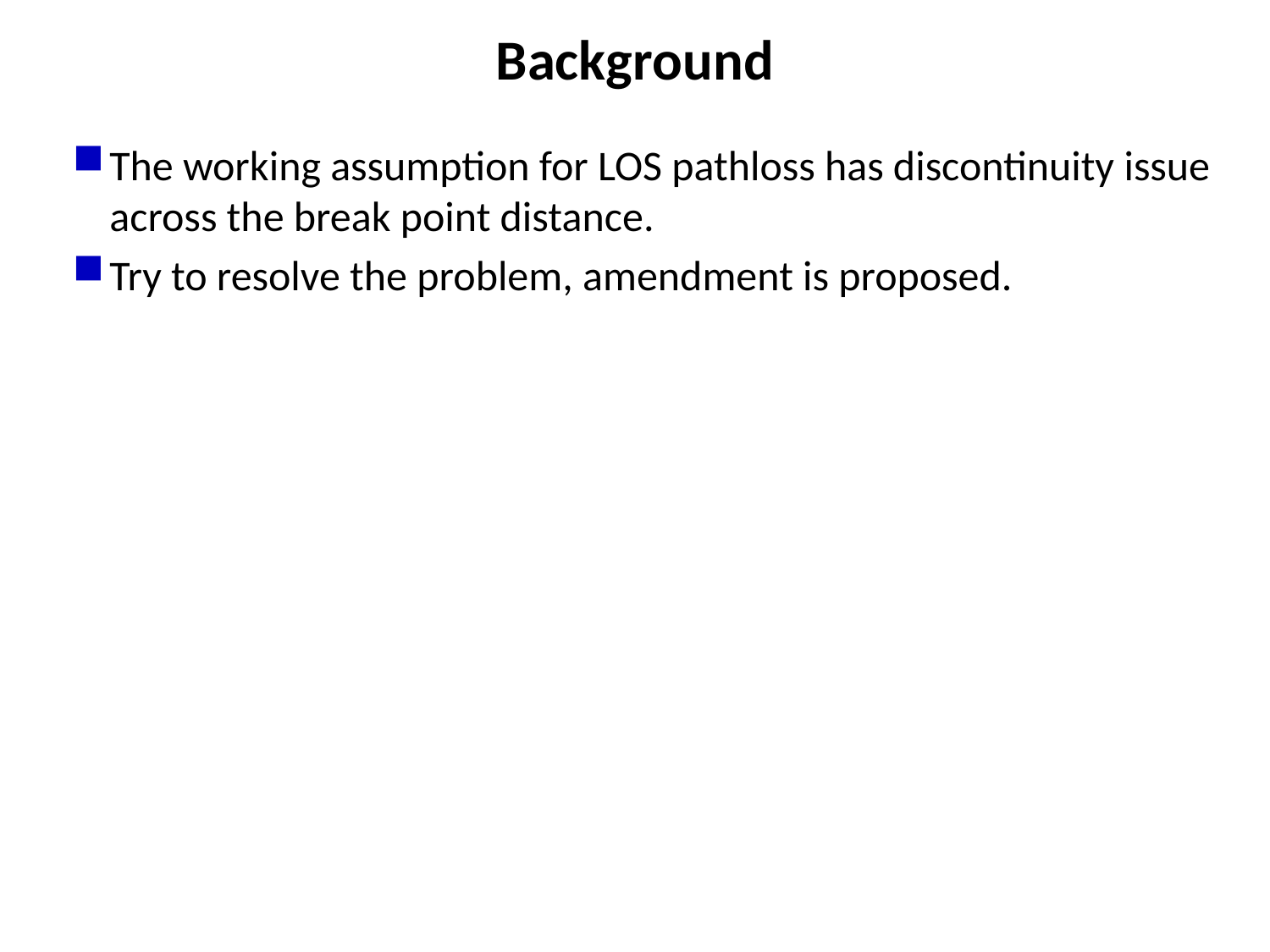

# Background
The working assumption for LOS pathloss has discontinuity issue across the break point distance.
Try to resolve the problem, amendment is proposed.